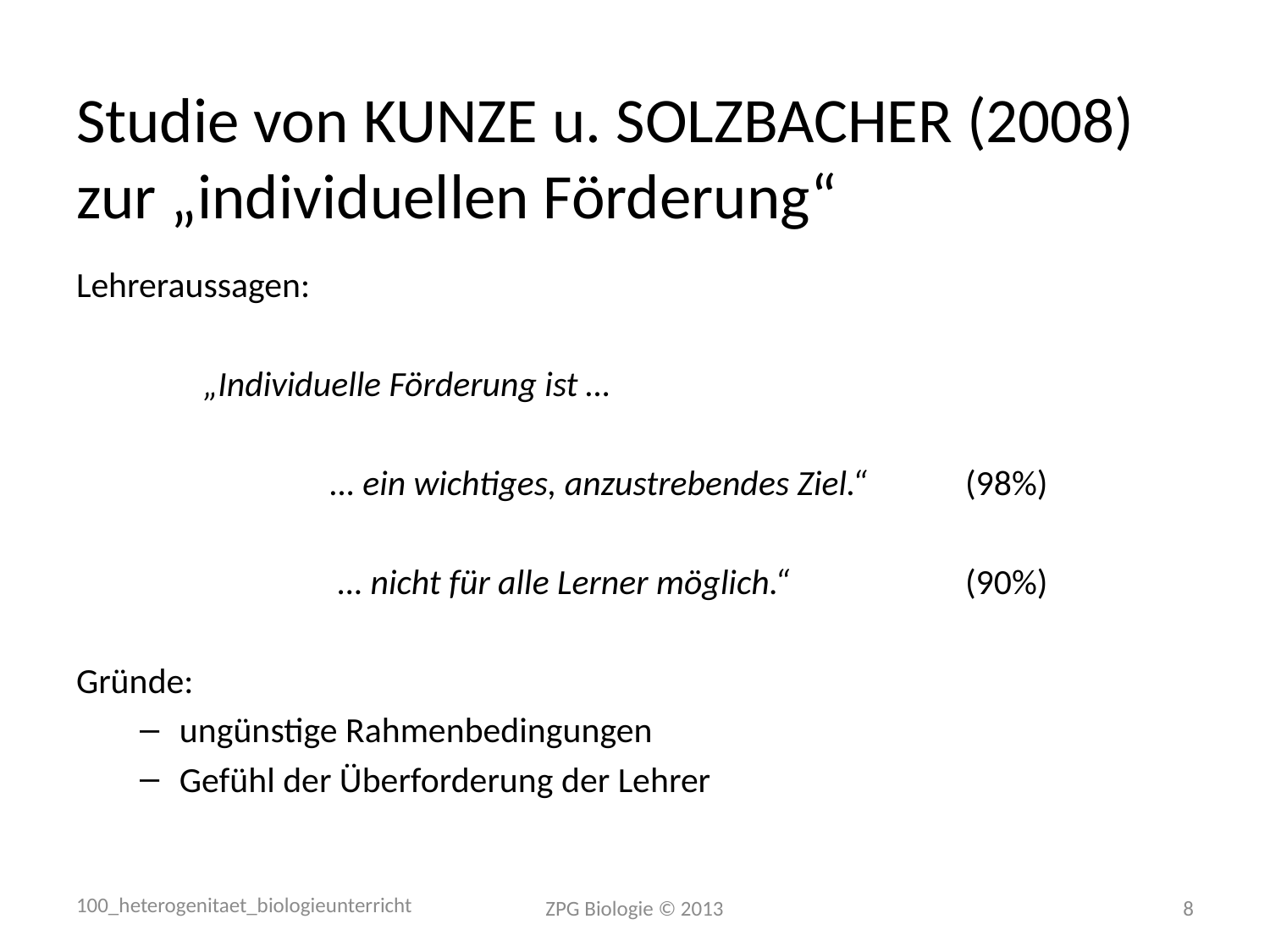

# Studie von Kunze u. Solzbacher (2008) zur „individuellen Förderung“
Lehreraussagen:

	„Individuelle Förderung ist …

		… ein wichtiges, anzustrebendes Ziel.“ 	(98%)

		 … nicht für alle Lerner möglich.“		(90%)

Gründe:
ungünstige Rahmenbedingungen
Gefühl der Überforderung der Lehrer
ZPG Biologie © 2013
8
100_heterogenitaet_biologieunterricht